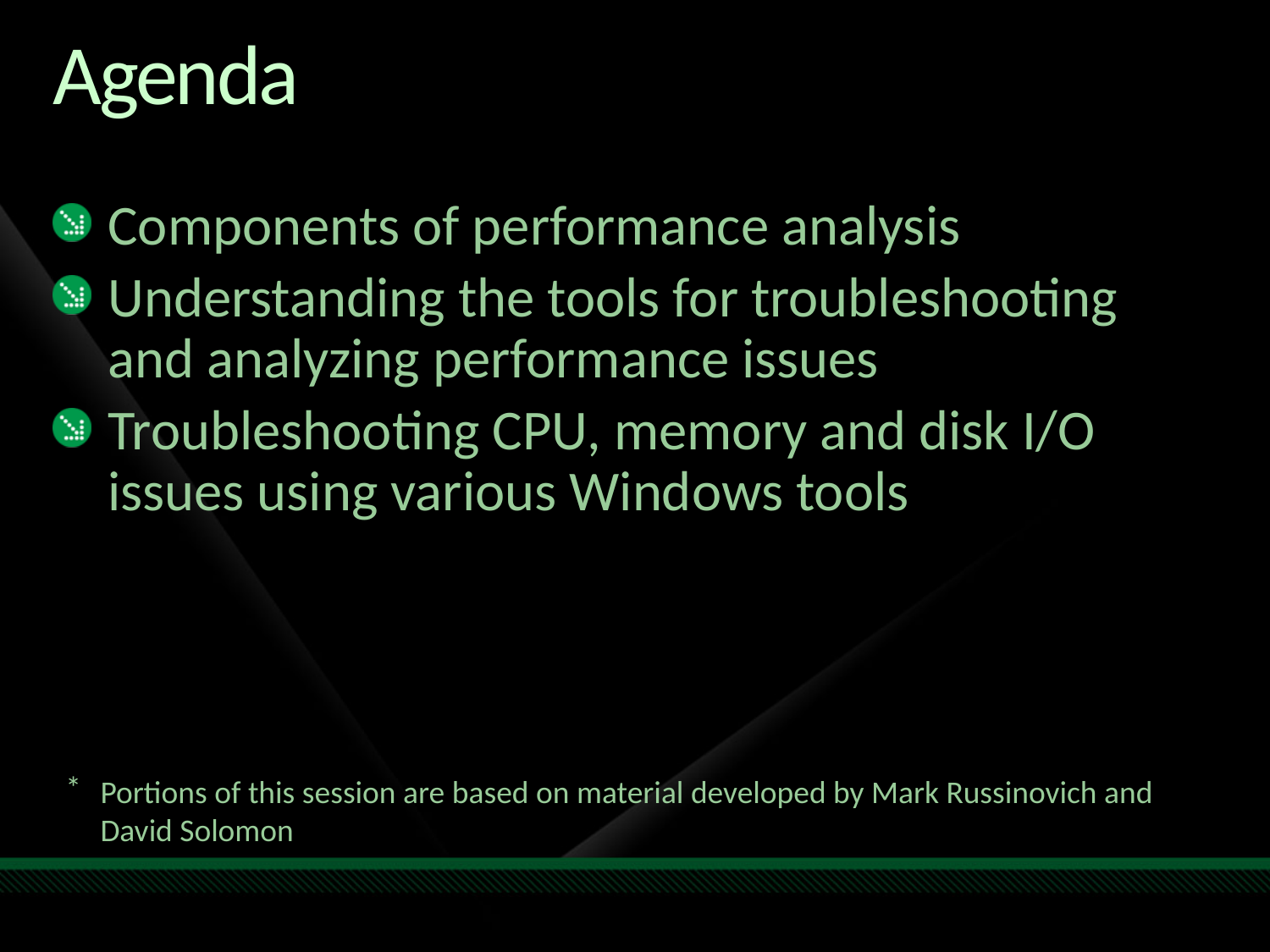

# Agenda
Components of performance analysis
Understanding the tools for troubleshooting and analyzing performance issues
Troubleshooting CPU, memory and disk I/O issues using various Windows tools
Portions of this session are based on material developed by Mark Russinovich and David Solomon